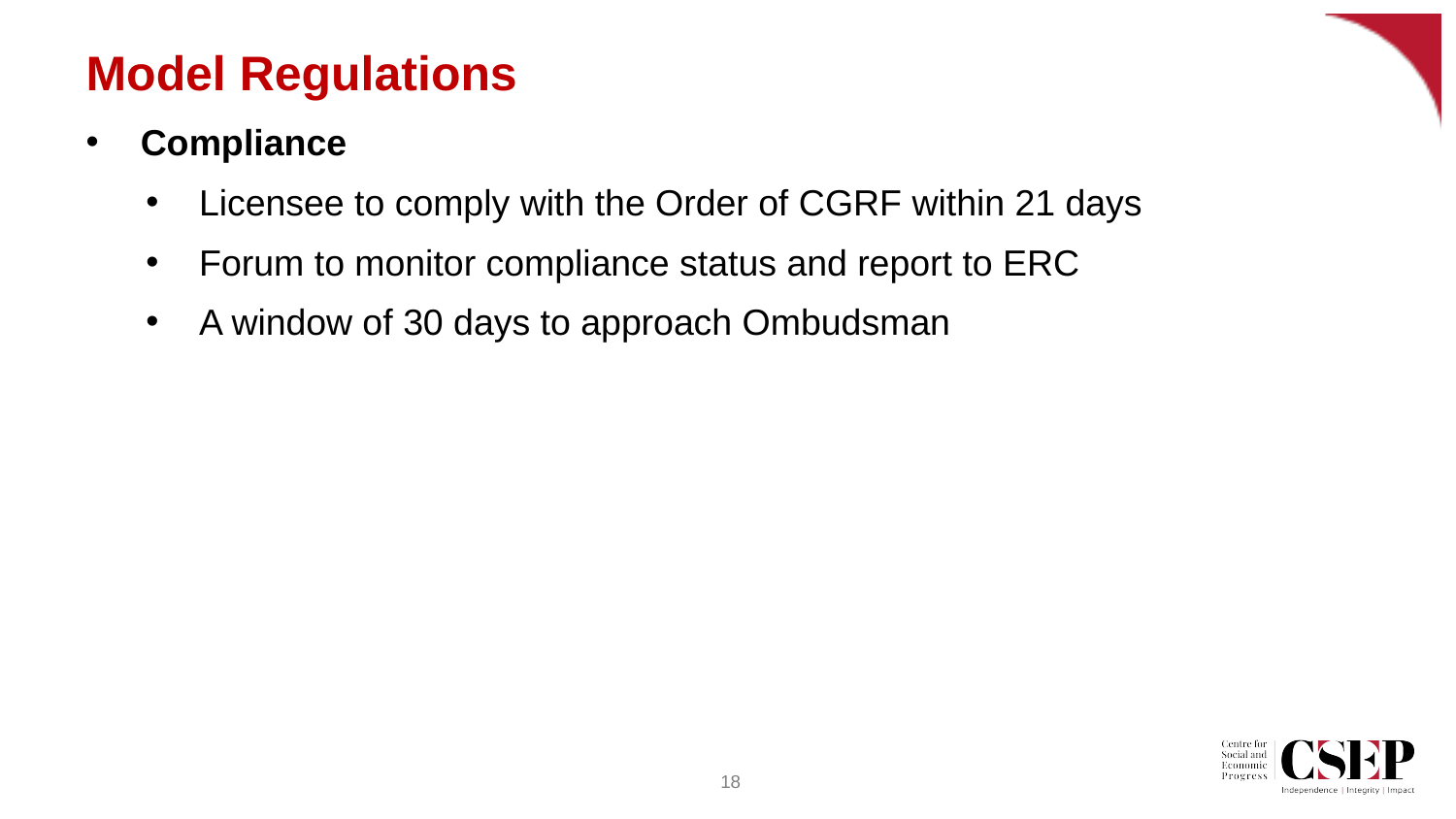

# Model Regulations
Compliance
Licensee to comply with the Order of CGRF within 21 days
Forum to monitor compliance status and report to ERC
A window of 30 days to approach Ombudsman